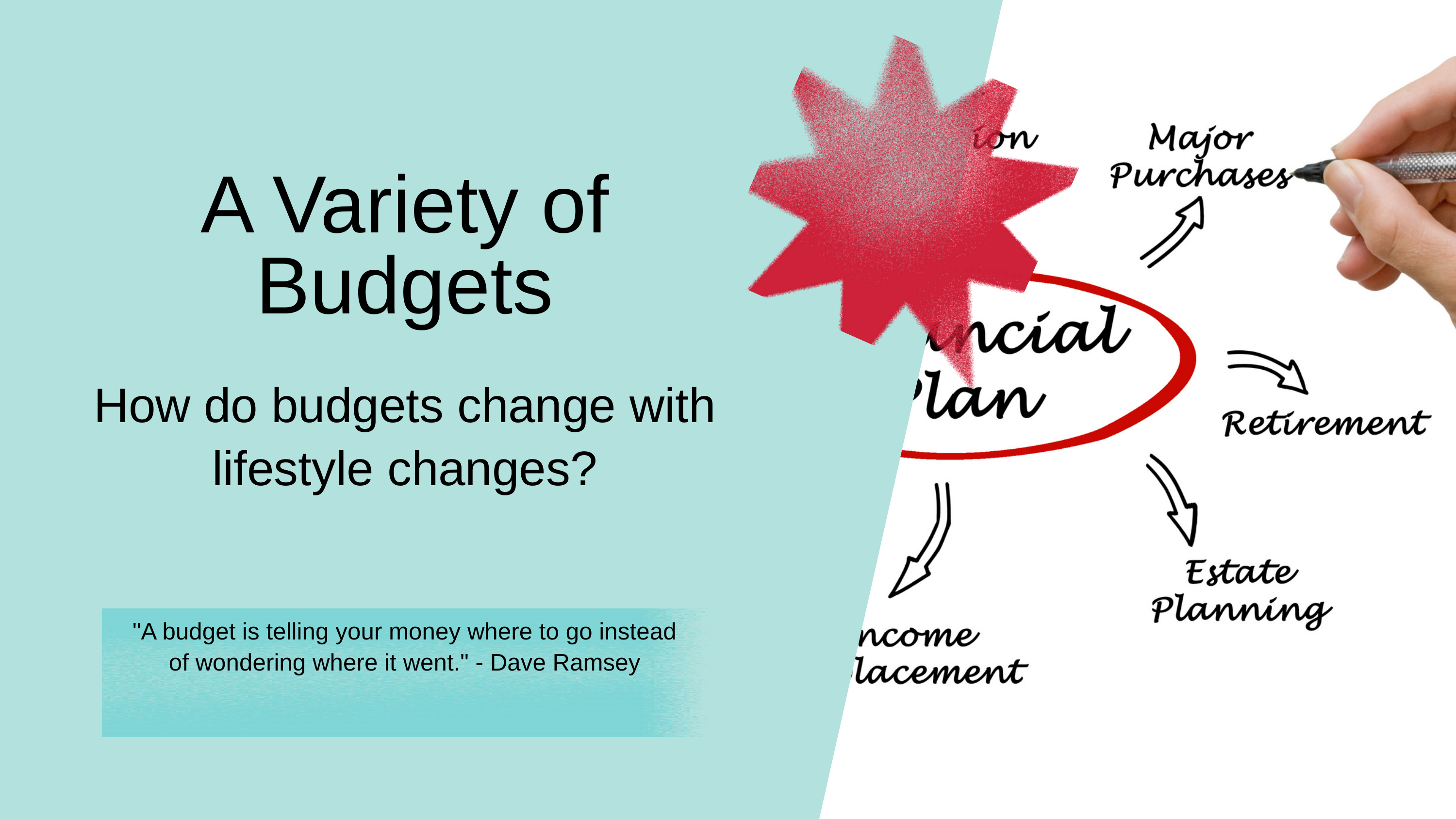

A Variety of Budgets
How do budgets change with lifestyle changes?

"A budget is telling your money where to go instead of wondering where it went." - Dave Ramsey